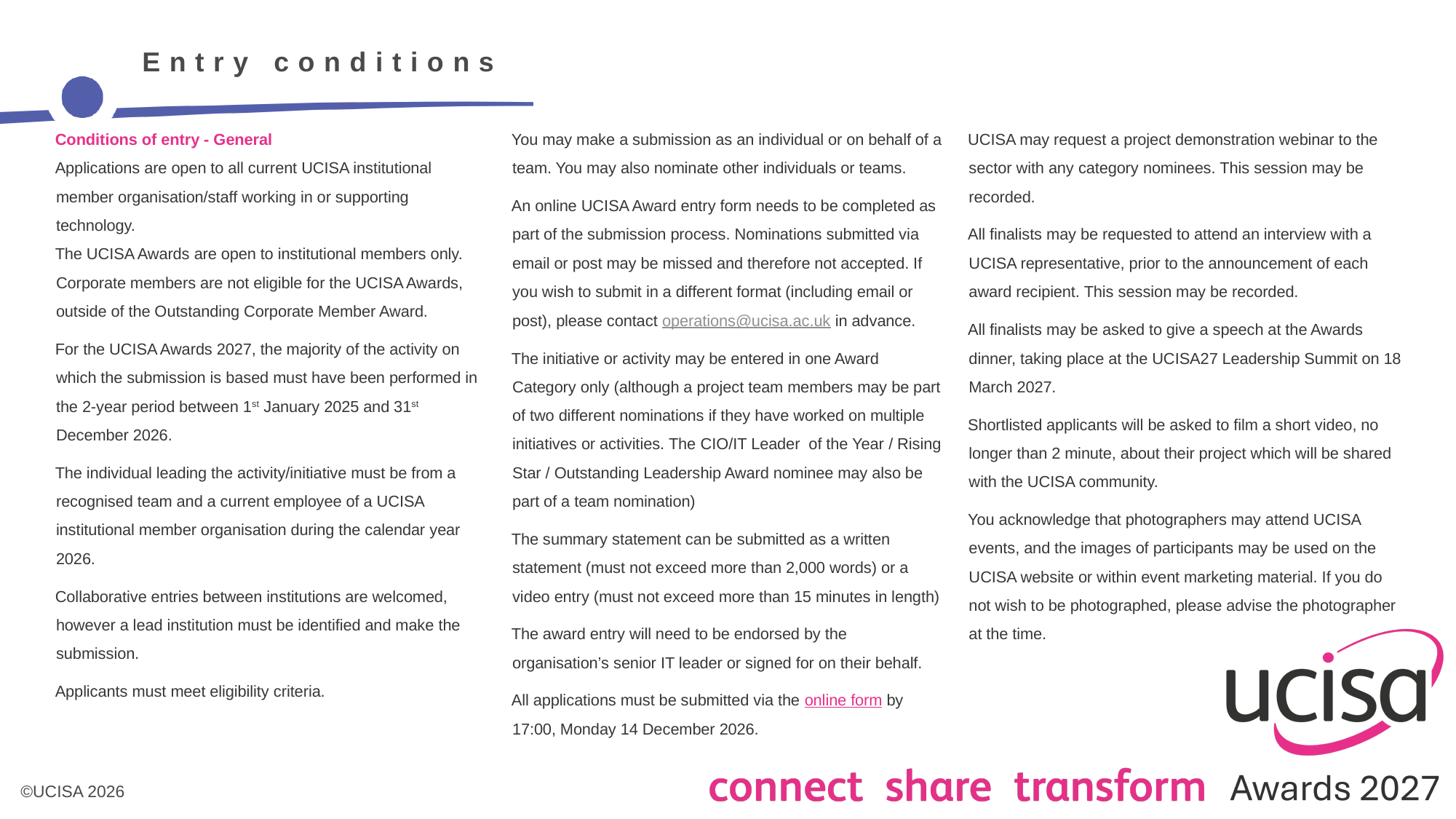

Entry conditions
Conditions of entry - General
Applications are open to all current UCISA institutional member organisation/staff working in or supporting technology.
The UCISA Awards are open to institutional members only. Corporate members are not eligible for the UCISA Awards, outside of the Outstanding Corporate Member Award.
For the UCISA Awards 2027, the majority of the activity on which the submission is based must have been performed in the 2-year period between 1st January 2025 and 31st December 2026.
The individual leading the activity/initiative must be from a recognised team and a current employee of a UCISA institutional member organisation during the calendar year 2026.
Collaborative entries between institutions are welcomed, however a lead institution must be identified and make the submission.
Applicants must meet eligibility criteria.

You may make a submission as an individual or on behalf of a team. You may also nominate other individuals or teams.
An online UCISA Award entry form needs to be completed as part of the submission process. Nominations submitted via email or post may be missed and therefore not accepted. If you wish to submit in a different format (including email or post), please contact operations@ucisa.ac.uk in advance.
The initiative or activity may be entered in one Award Category only (although a project team members may be part of two different nominations if they have worked on multiple initiatives or activities. The CIO/IT Leader  of the Year / Rising Star / Outstanding Leadership Award nominee may also be part of a team nomination)
The summary statement can be submitted as a written statement (must not exceed more than 2,000 words) or a video entry (must not exceed more than 15 minutes in length)
The award entry will need to be endorsed by the organisation’s senior IT leader or signed for on their behalf.
All applications must be submitted via the online form by 17:00, Monday 14 December 2026.
UCISA may request a project demonstration webinar to the sector with any category nominees. This session may be recorded.
All finalists may be requested to attend an interview with a UCISA representative, prior to the announcement of each award recipient. This session may be recorded.
All finalists may be asked to give a speech at the Awards dinner, taking place at the UCISA27 Leadership Summit on 18 March 2027.
Shortlisted applicants will be asked to film a short video, no longer than 2 minute, about their project which will be shared with the UCISA community.
You acknowledge that photographers may attend UCISA events, and the images of participants may be used on the UCISA website or within event marketing material. If you do not wish to be photographed, please advise the photographer at the time.